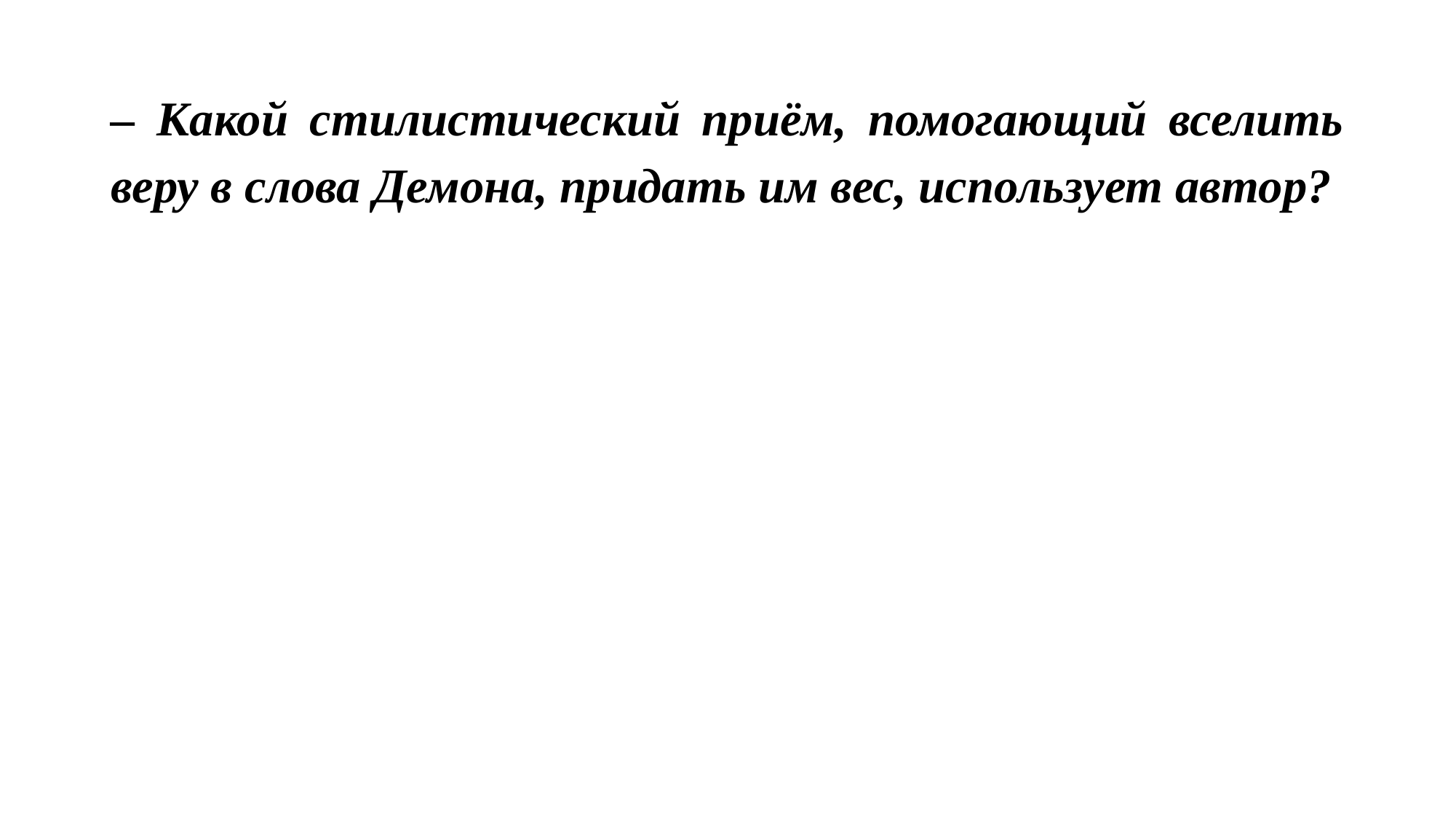

#
– Какой стилистический приём, помогающий вселить веру в слова Демона, придать им вес, использует автор?